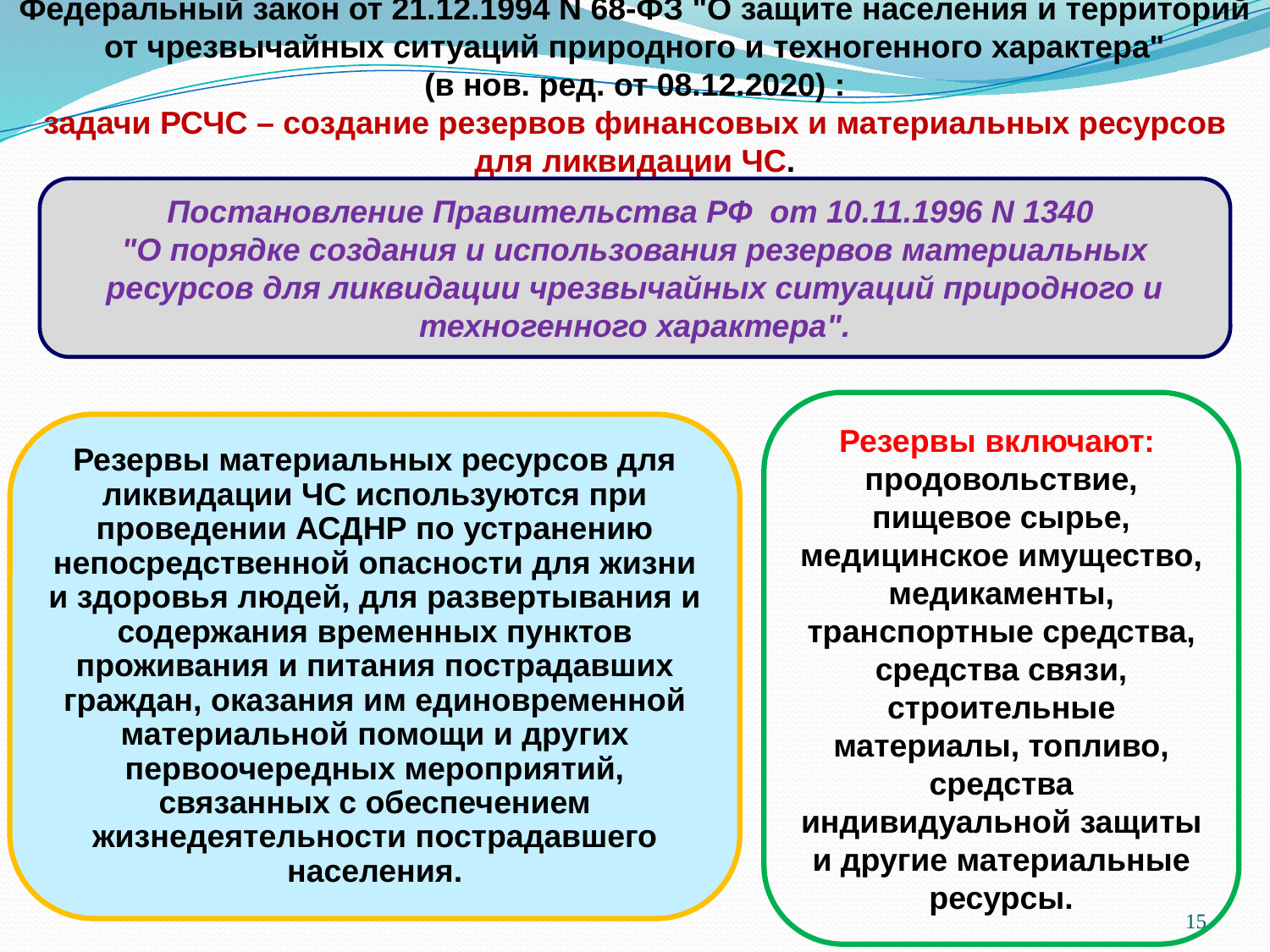

Федеральный закон от 21.12.1994 N 68-ФЗ "О защите населения и территорий от чрезвычайных ситуаций природного и техногенного характера"
(в нов. ред. от 08.12.2020) :
задачи РСЧС – создание резервов финансовых и материальных ресурсов для ликвидации ЧС.
Постановление Правительства РФ  от 10.11.1996 N 1340
"О порядке создания и использования резервов материальных ресурсов для ликвидации чрезвычайных ситуаций природного и техногенного характера".
Резервы включают:
продовольствие, пищевое сырье, медицинское имущество, медикаменты, транспортные средства, средства связи, строительные материалы, топливо, средства индивидуальной защиты и другие материальные ресурсы.
Резервы материальных ресурсов для ликвидации ЧС используются при проведении АСДНР по устранению непосредственной опасности для жизни и здоровья людей, для развертывания и содержания временных пунктов проживания и питания пострадавших граждан, оказания им единовременной материальной помощи и других первоочередных мероприятий, связанных с обеспечением жизнедеятельности пострадавшего населения.
15